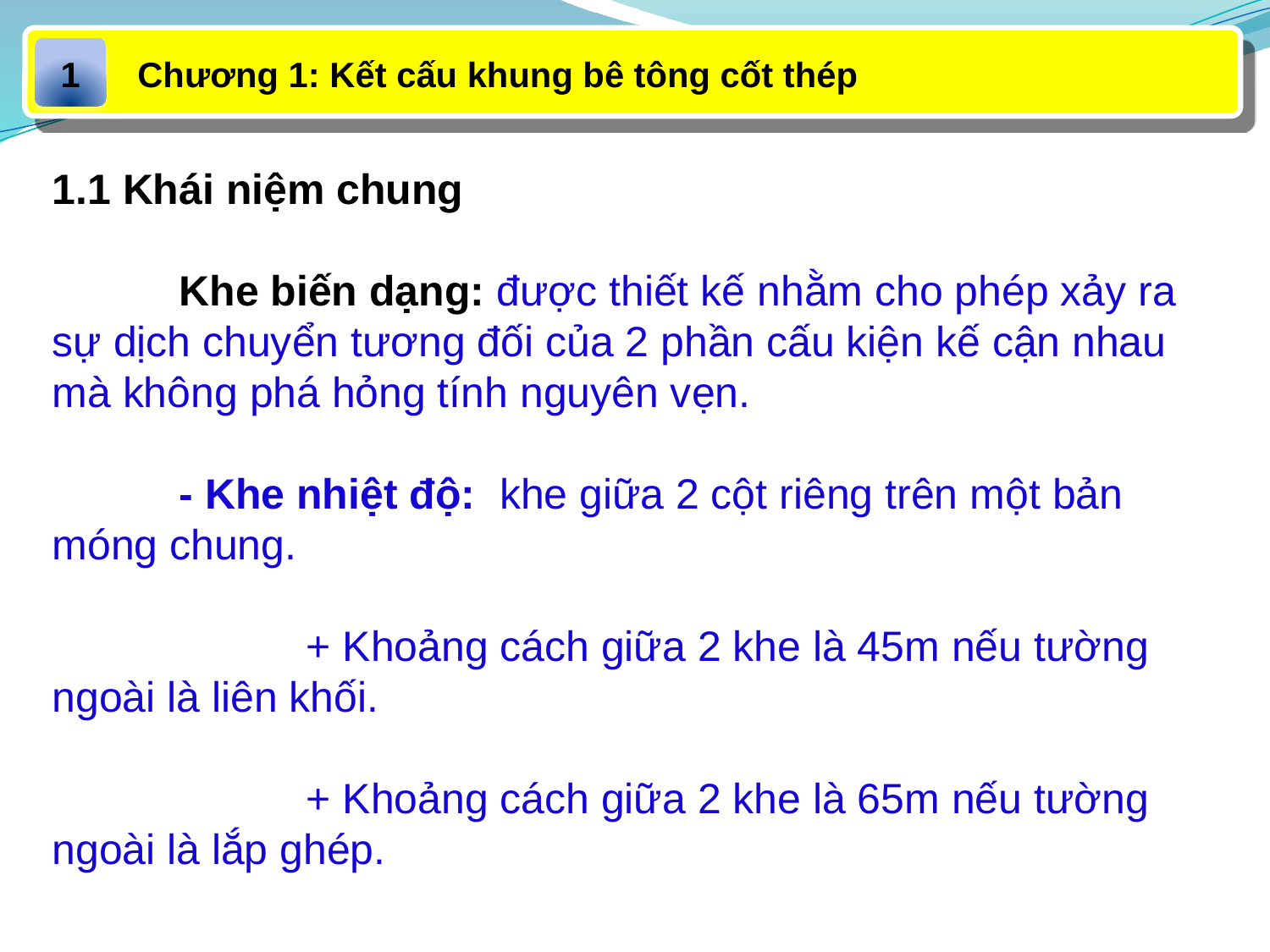

Chương 1: Kết cấu khung bê tông cốt thép

1

1.1 Khái niệm chung

	Khe biến dạng: được thiết kế nhằm cho phép xảy ra sự dịch chuyển tương đối của 2 phần cấu kiện kế cận nhau mà không phá hỏng tính nguyên vẹn.

	- Khe nhiệt độ:  khe giữa 2 cột riêng trên một bản móng chung.

		+ Khoảng cách giữa 2 khe là 45m nếu tường ngoài là liên khối.

		+ Khoảng cách giữa 2 khe là 65m nếu tường ngoài là lắp ghép.